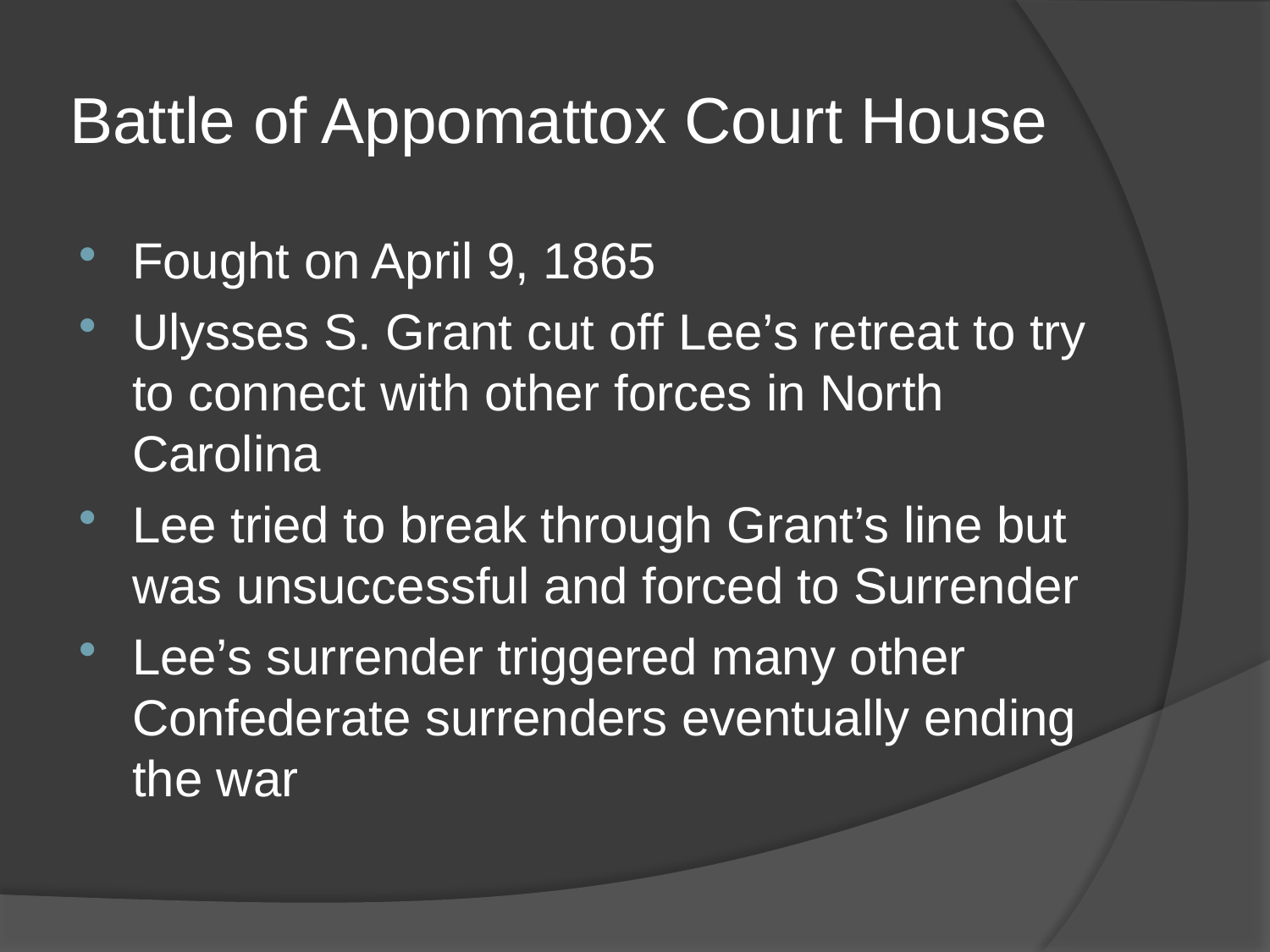

# Battle of Appomattox Court House
Fought on April 9, 1865
Ulysses S. Grant cut off Lee’s retreat to try to connect with other forces in North Carolina
Lee tried to break through Grant’s line but was unsuccessful and forced to Surrender
Lee’s surrender triggered many other Confederate surrenders eventually ending the war